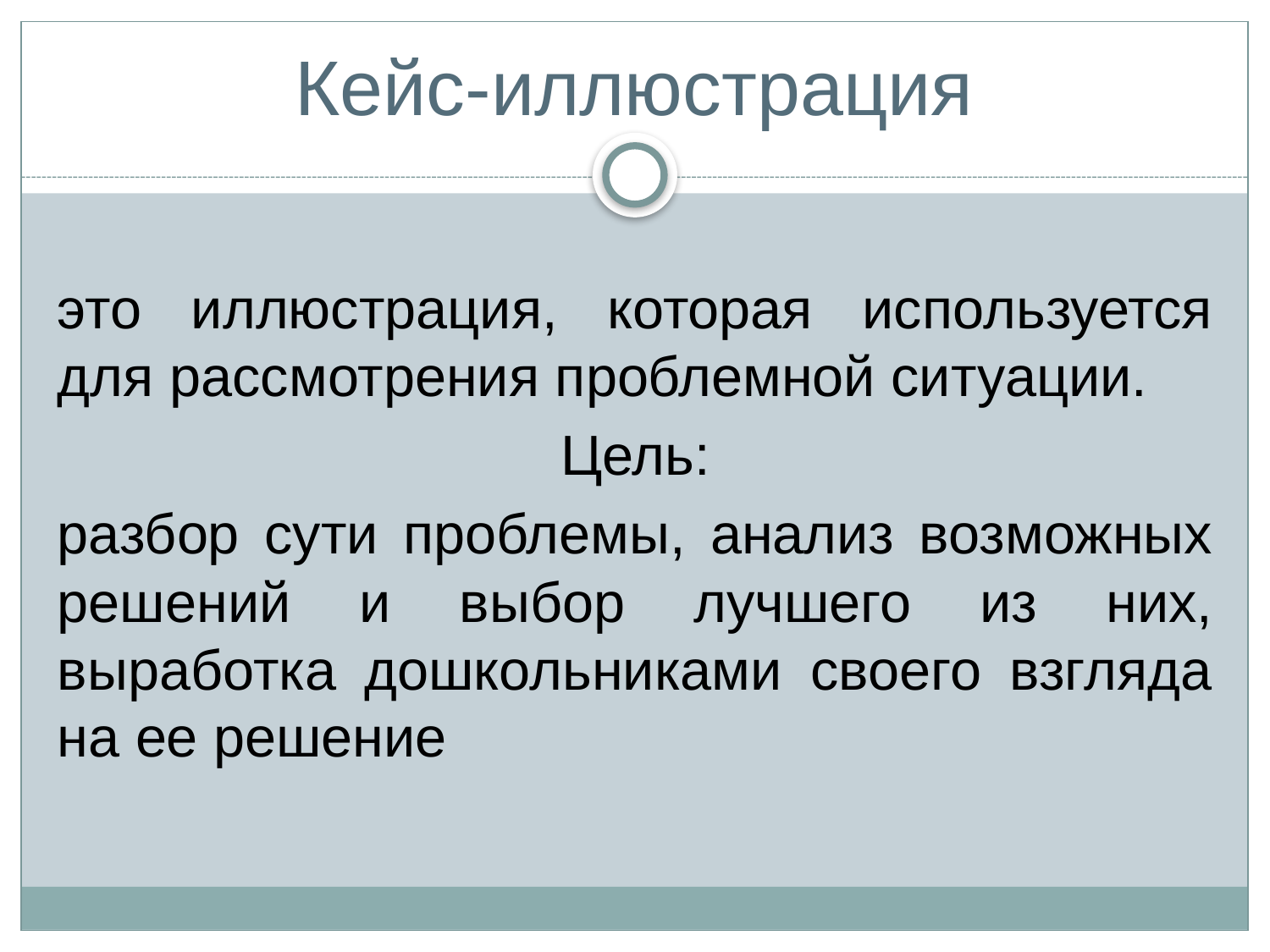

# Кейс-иллюстрация
это иллюстрация, которая используется для рассмотрения проблемной ситуации.
Цель:
разбор сути проблемы, анализ возможных решений и выбор лучшего из них, выработка дошкольниками своего взгляда на ее решение